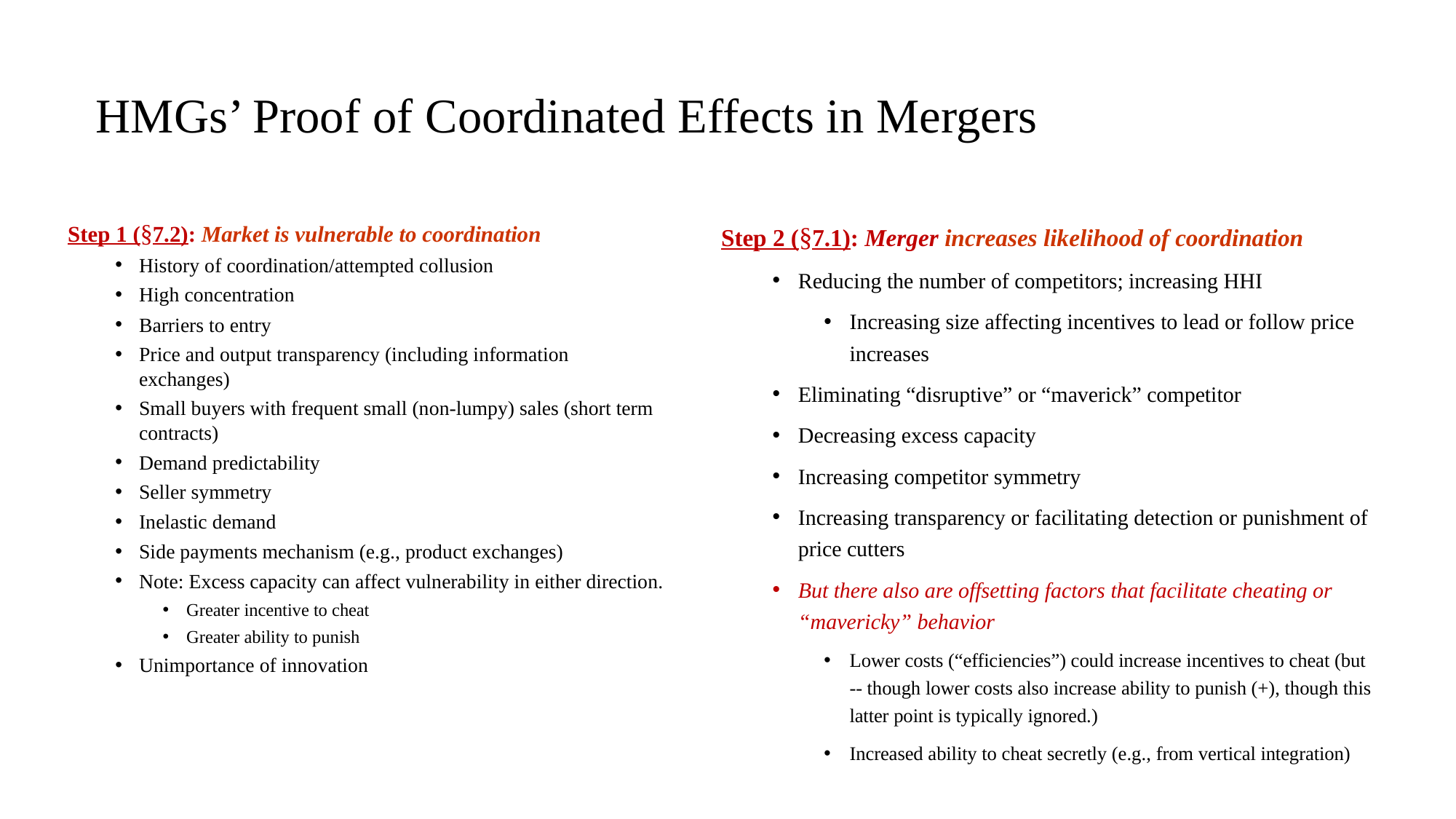

# HMGs’ Proof of Coordinated Effects in Mergers
Step 2 (§7.1): Merger increases likelihood of coordination
Reducing the number of competitors; increasing HHI
Increasing size affecting incentives to lead or follow price increases
Eliminating “disruptive” or “maverick” competitor
Decreasing excess capacity
Increasing competitor symmetry
Increasing transparency or facilitating detection or punishment of price cutters
But there also are offsetting factors that facilitate cheating or “mavericky” behavior
Lower costs (“efficiencies”) could increase incentives to cheat (but -- though lower costs also increase ability to punish (+), though this latter point is typically ignored.)
Increased ability to cheat secretly (e.g., from vertical integration)

Step 1 (§7.2): Market is vulnerable to coordination
History of coordination/attempted collusion
High concentration
Barriers to entry
Price and output transparency (including information exchanges)
Small buyers with frequent small (non-lumpy) sales (short term contracts)
Demand predictability
Seller symmetry
Inelastic demand
Side payments mechanism (e.g., product exchanges)
Note: Excess capacity can affect vulnerability in either direction.
Greater incentive to cheat
Greater ability to punish
Unimportance of innovation

20